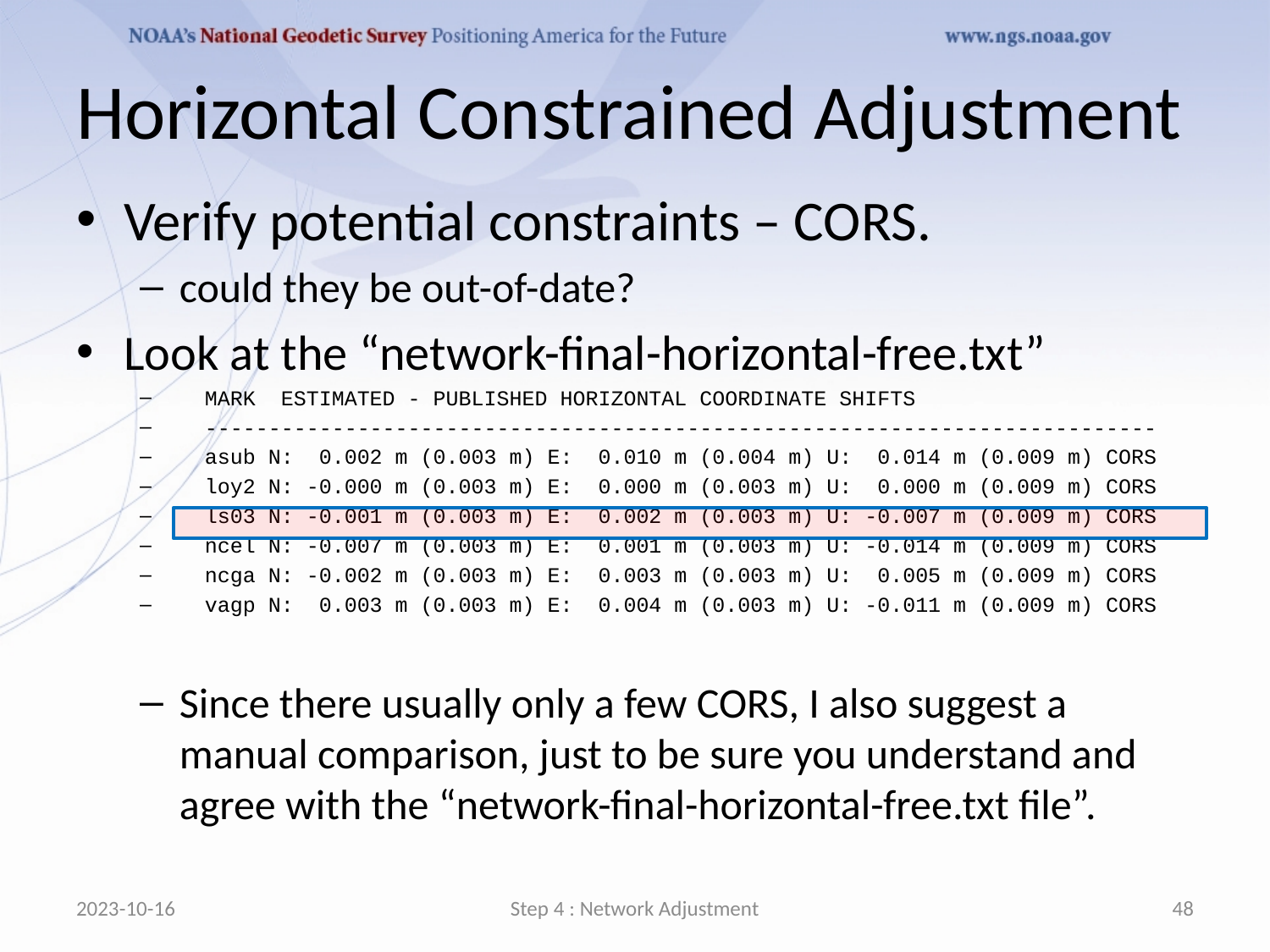

# Horizontal Constrained Adjustment
Verify potential constraints – CORS.
could they be out-of-date?
Look at the “network-final-horizontal-free.txt”
  MARK  ESTIMATED - PUBLISHED HORIZONTAL COORDINATE SHIFTS
  ---------------------------------------------------------------------------
  asub N:  0.002 m (0.003 m) E:  0.010 m (0.004 m) U:  0.014 m (0.009 m) CORS
  loy2 N: -0.000 m (0.003 m) E:  0.000 m (0.003 m) U:  0.000 m (0.009 m) CORS
  ls03 N: -0.001 m (0.003 m) E:  0.002 m (0.003 m) U: -0.007 m (0.009 m) CORS
  ncel N: -0.007 m (0.003 m) E:  0.001 m (0.003 m) U: -0.014 m (0.009 m) CORS
  ncga N: -0.002 m (0.003 m) E:  0.003 m (0.003 m) U:  0.005 m (0.009 m) CORS
  vagp N:  0.003 m (0.003 m) E:  0.004 m (0.003 m) U: -0.011 m (0.009 m) CORS

Since there usually only a few CORS, I also suggest a manual comparison, just to be sure you understand and agree with the “network-final-horizontal-free.txt file”.

2023-10-16
Step 4 : Network Adjustment
48